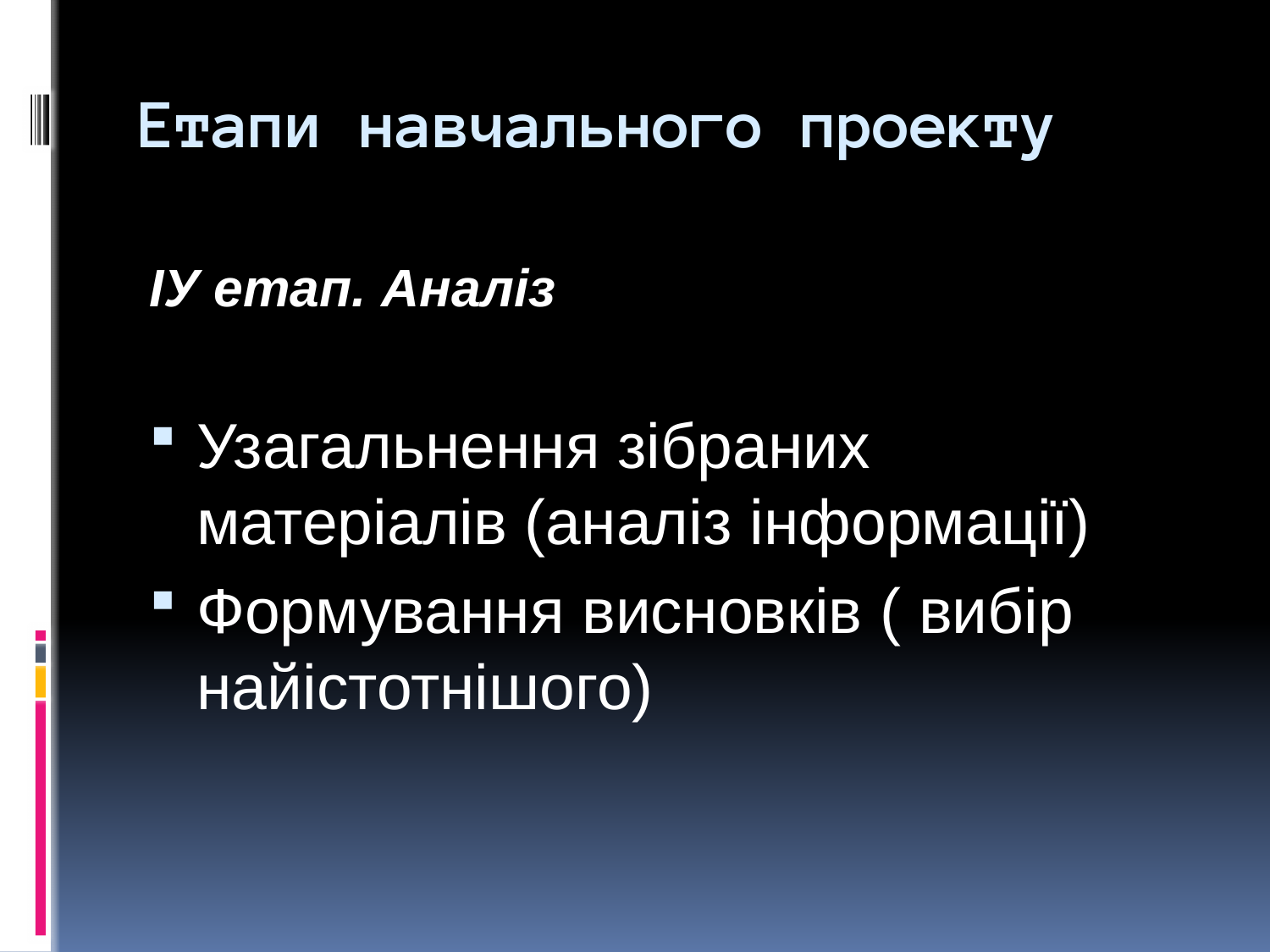

# Етапи навчального проекту
ІУ етап. Аналіз

Узагальнення зібраних матеріалів (аналіз інформації)
Формування висновків ( вибір найістотнішого)